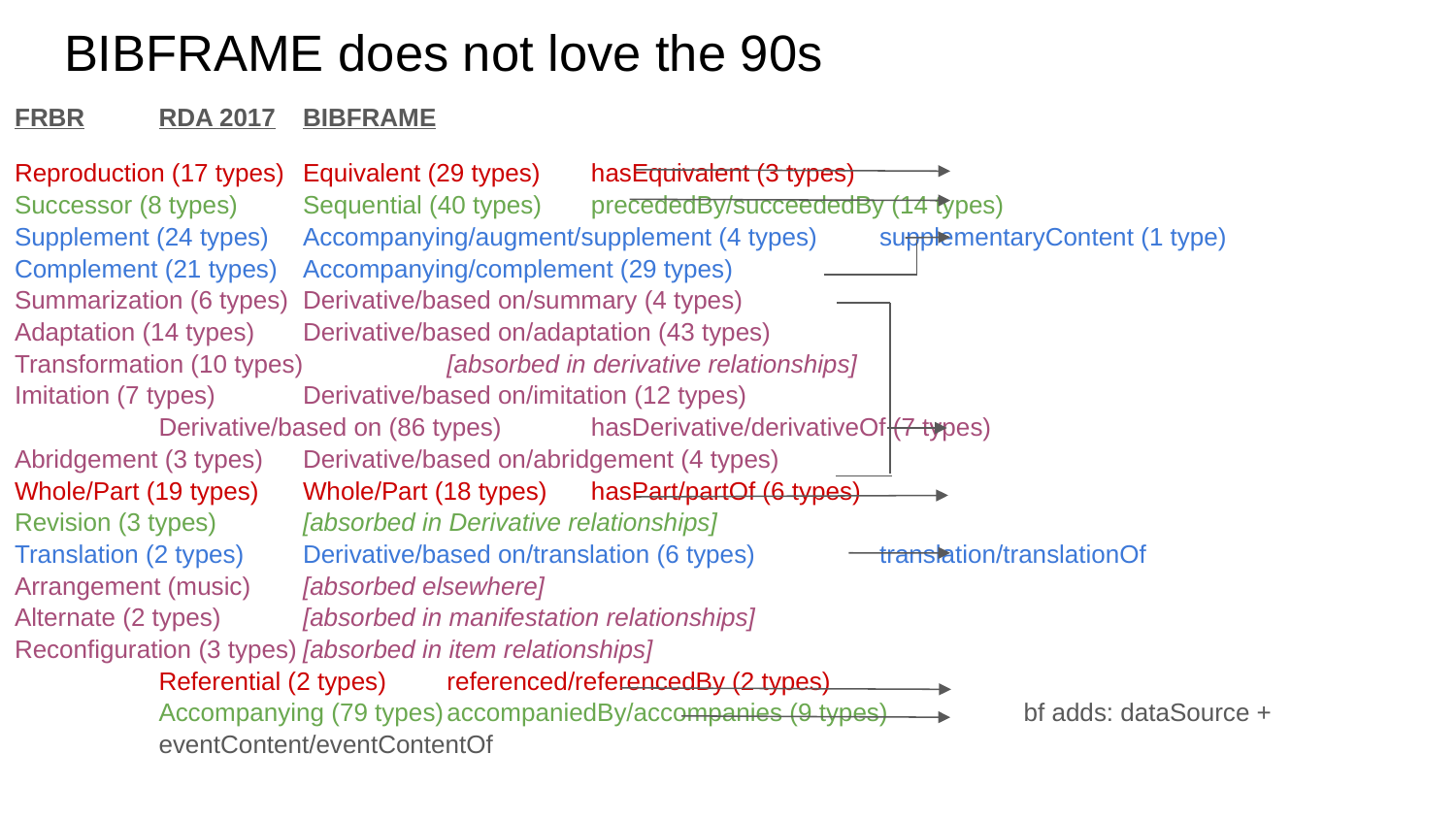

# BIBFRAME does not love the 90s
FRBR					RDA 2017							BIBFRAME
Reproduction (17 types) 		Equivalent (29 types)					hasEquivalent (3 types)
Successor (8 types)		Sequential (40 types)					precededBy/succeededBy (14 types)
Supplement (24 types)		Accompanying/augment/supplement (4 types)	supplementaryContent (1 type)
Complement (21 types)		Accompanying/complement (29 types)
Summarization (6 types)		Derivative/based on/summary (4 types)
Adaptation (14 types)		Derivative/based on/adaptation (43 types)
Transformation (10 types)	[absorbed in derivative relationships]
Imitation (7 types)			Derivative/based on/imitation (12 types)
					Derivative/based on (86 types)				hasDerivative/derivativeOf (7 types)
Abridgement (3 types)		Derivative/based on/abridgement (4 types)
Whole/Part (19 types)		Whole/Part (18 types)					hasPart/partOf (6 types)
Revision (3 types)			[absorbed in Derivative relationships]
Translation (2 types)		Derivative/based on/translation (6 types)		translation/translationOf
Arrangement (music)		[absorbed elsewhere]
Alternate (2 types)			[absorbed in manifestation relationships]
Reconfiguration (3 types)		[absorbed in item relationships]
					Referential (2 types)					referenced/referencedBy (2 types)
					Accompanying (79 types)					accompaniedBy/accompanies (9 types)													bf adds: dataSource +
													eventContent/eventContentOf